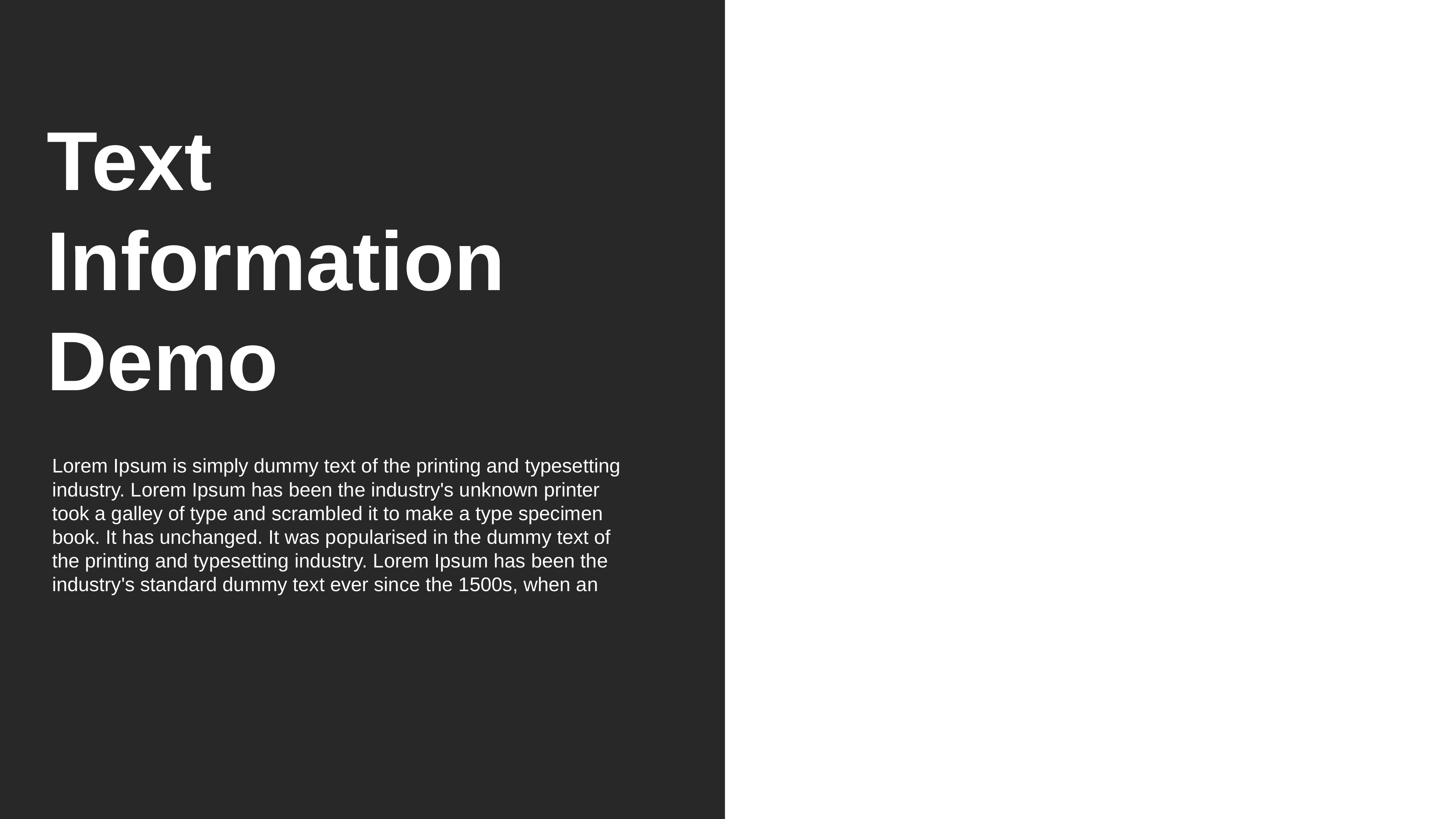

Text
Information
Demo
Lorem Ipsum is simply dummy text of the printing and typesetting industry. Lorem Ipsum has been the industry's unknown printer took a galley of type and scrambled it to make a type specimen book. It has unchanged. It was popularised in the dummy text of the printing and typesetting industry. Lorem Ipsum has been the industry's standard dummy text ever since the 1500s, when an